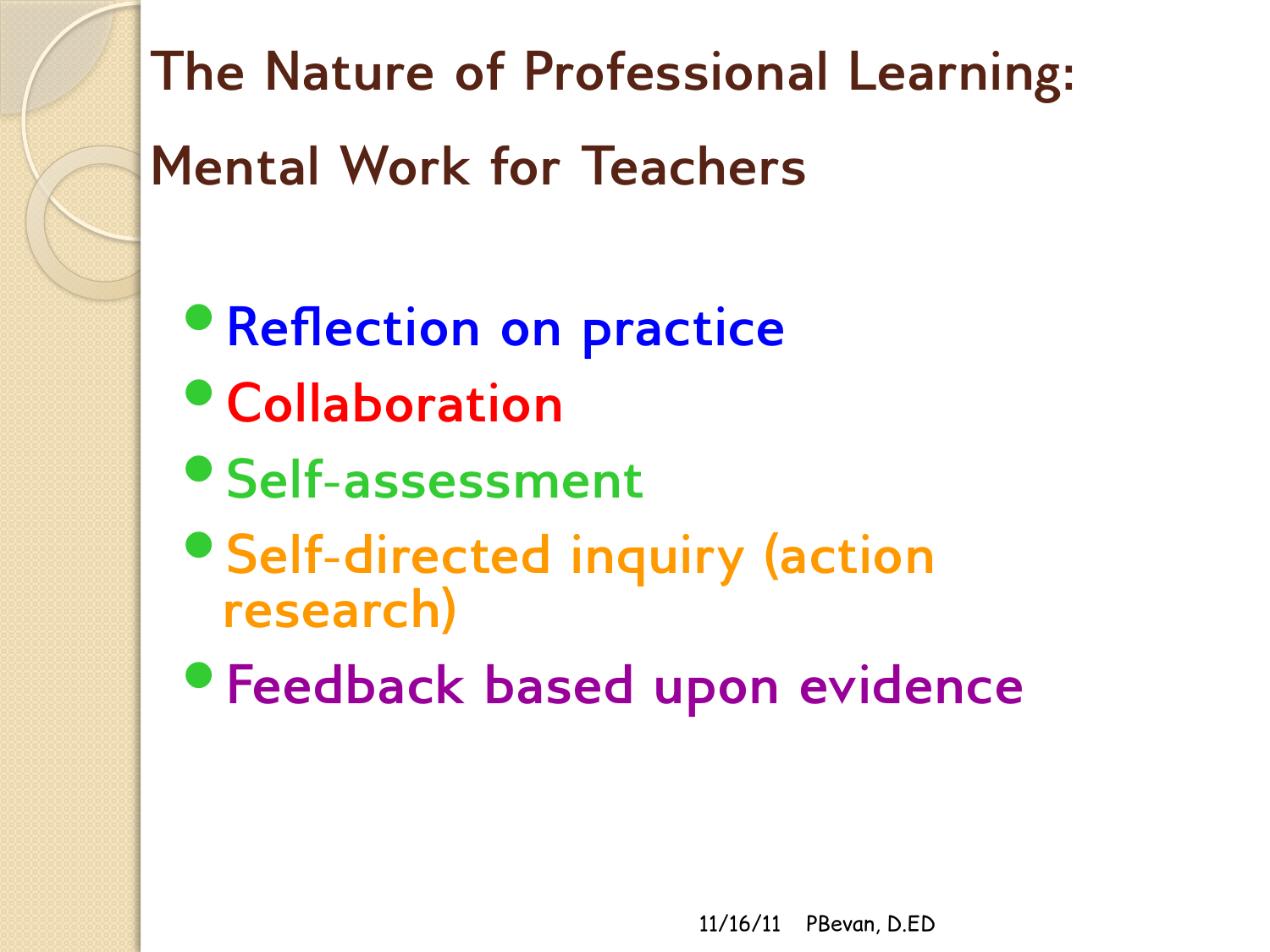

# The Nature of Professional Learning: Mental Work for Teachers
Reflection on practice
Collaboration
Self-assessment
Self-directed inquiry (action research)
Feedback based upon evidence
11/16/11
PBevan, D.ED